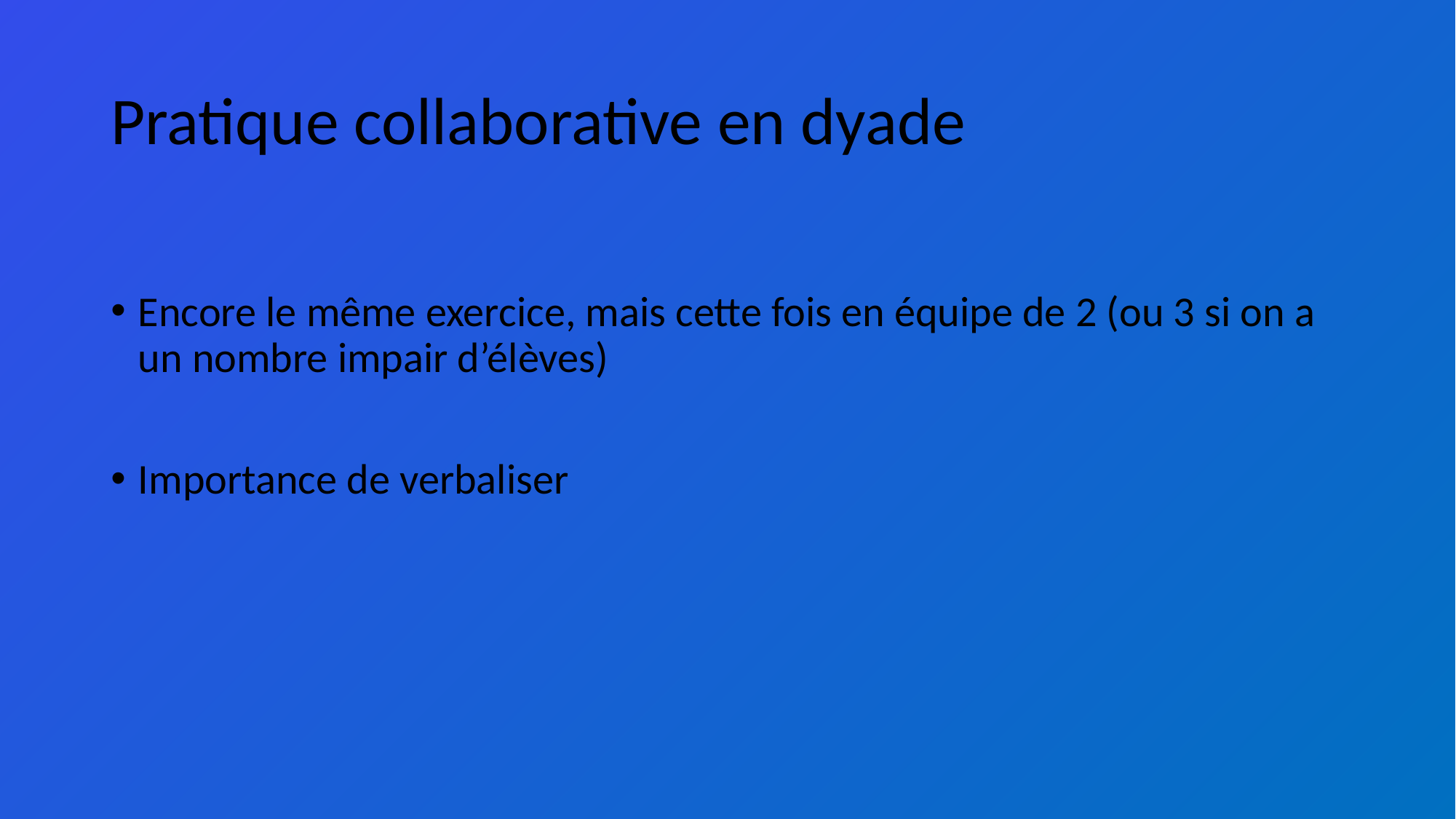

# Pratique collaborative en dyade

Encore le même exercice, mais cette fois en équipe de 2 (ou 3 si on a un nombre impair d’élèves)

Importance de verbaliser